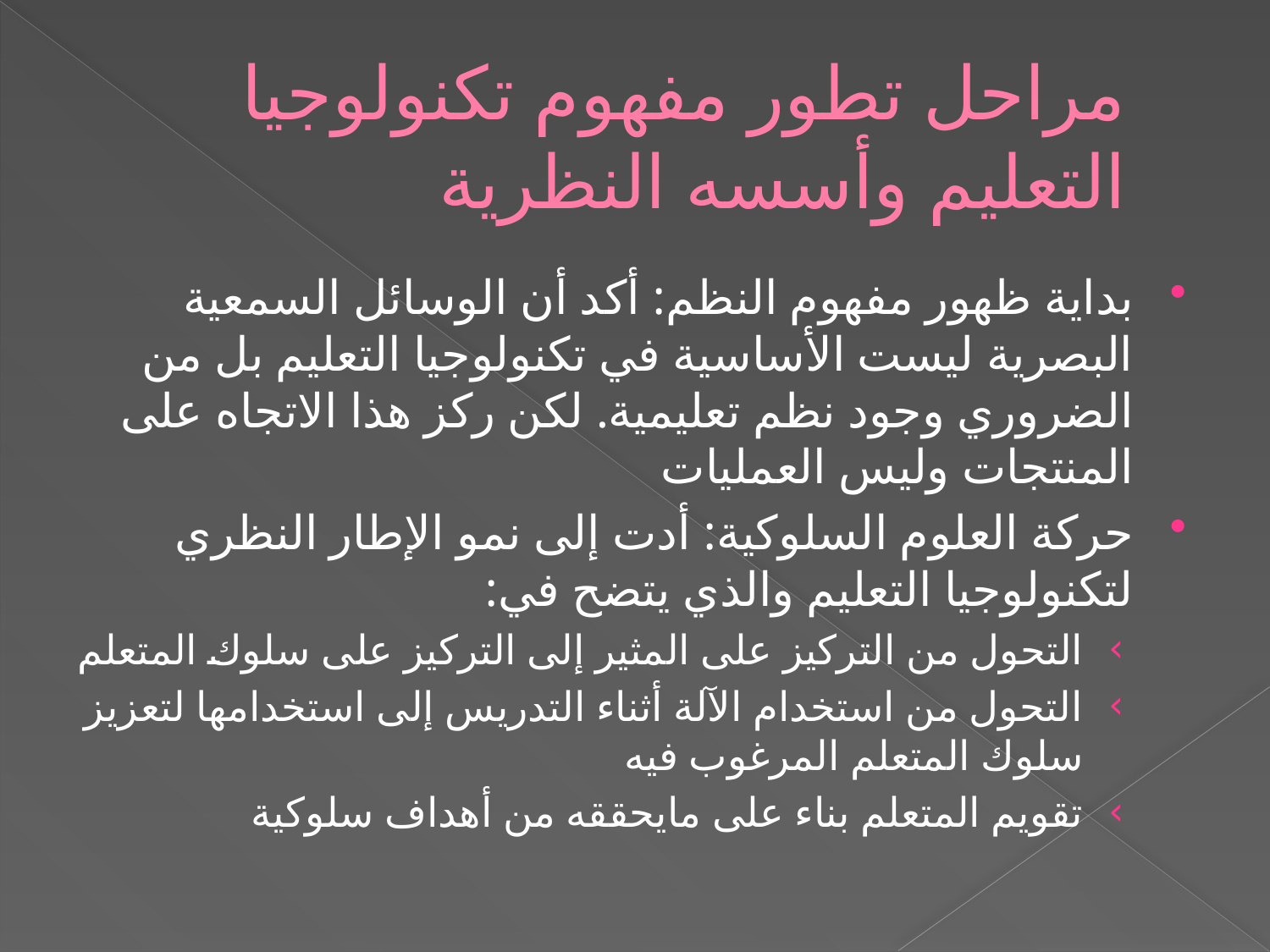

# مراحل تطور مفهوم تكنولوجيا التعليم وأسسه النظرية
بداية ظهور مفهوم النظم: أكد أن الوسائل السمعية البصرية ليست الأساسية في تكنولوجيا التعليم بل من الضروري وجود نظم تعليمية. لكن ركز هذا الاتجاه على المنتجات وليس العمليات
حركة العلوم السلوكية: أدت إلى نمو الإطار النظري لتكنولوجيا التعليم والذي يتضح في:
التحول من التركيز على المثير إلى التركيز على سلوك المتعلم
التحول من استخدام الآلة أثناء التدريس إلى استخدامها لتعزيز سلوك المتعلم المرغوب فيه
تقويم المتعلم بناء على مايحققه من أهداف سلوكية